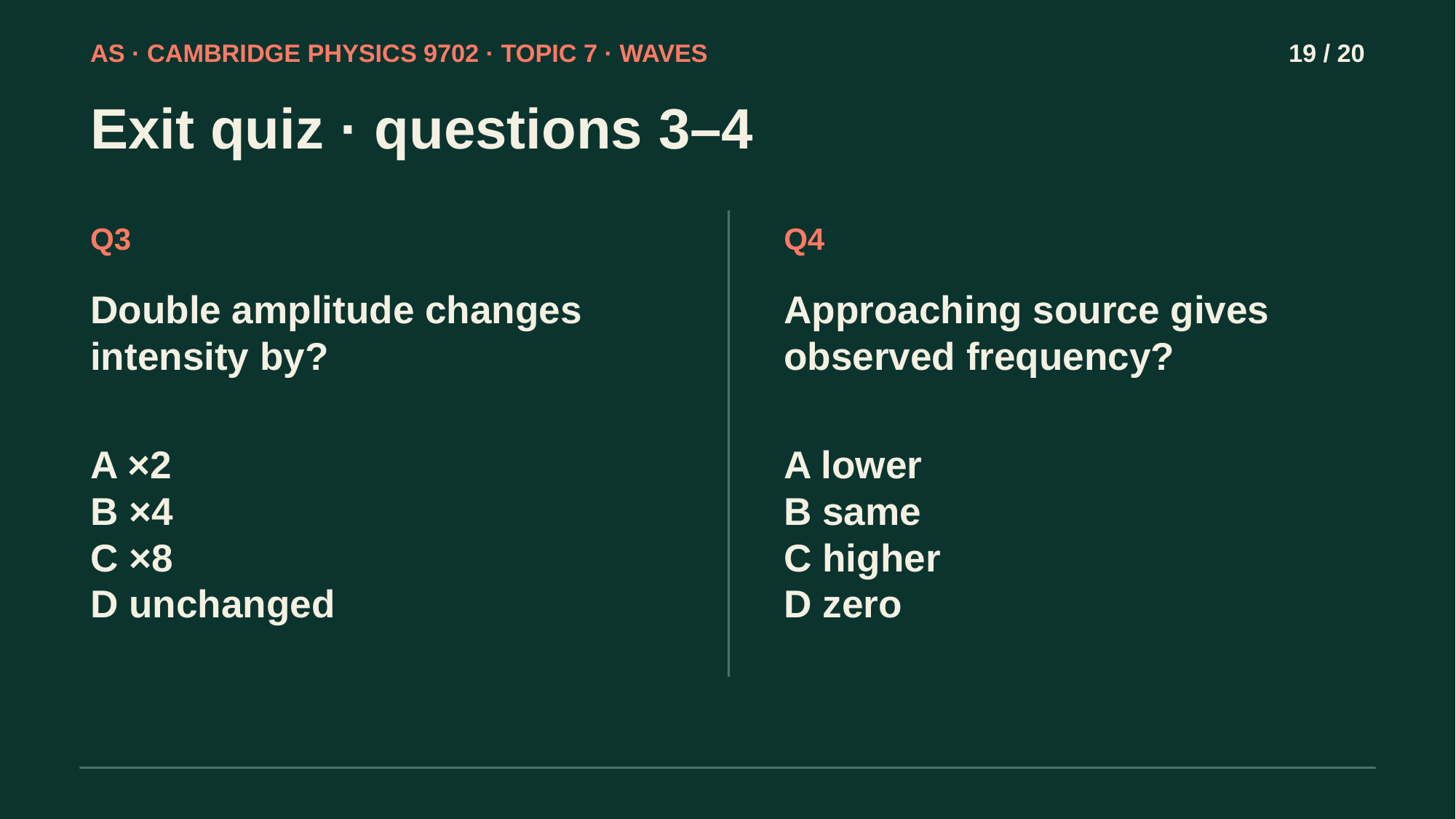

AS · CAMBRIDGE PHYSICS 9702 · TOPIC 7 · WAVES
19 / 20
Exit quiz · questions 3–4

Q3
Q4
Double amplitude changes intensity by?
Approaching source gives observed frequency?
A ×2
B ×4
C ×8
D unchanged
A lower
B same
C higher
D zero